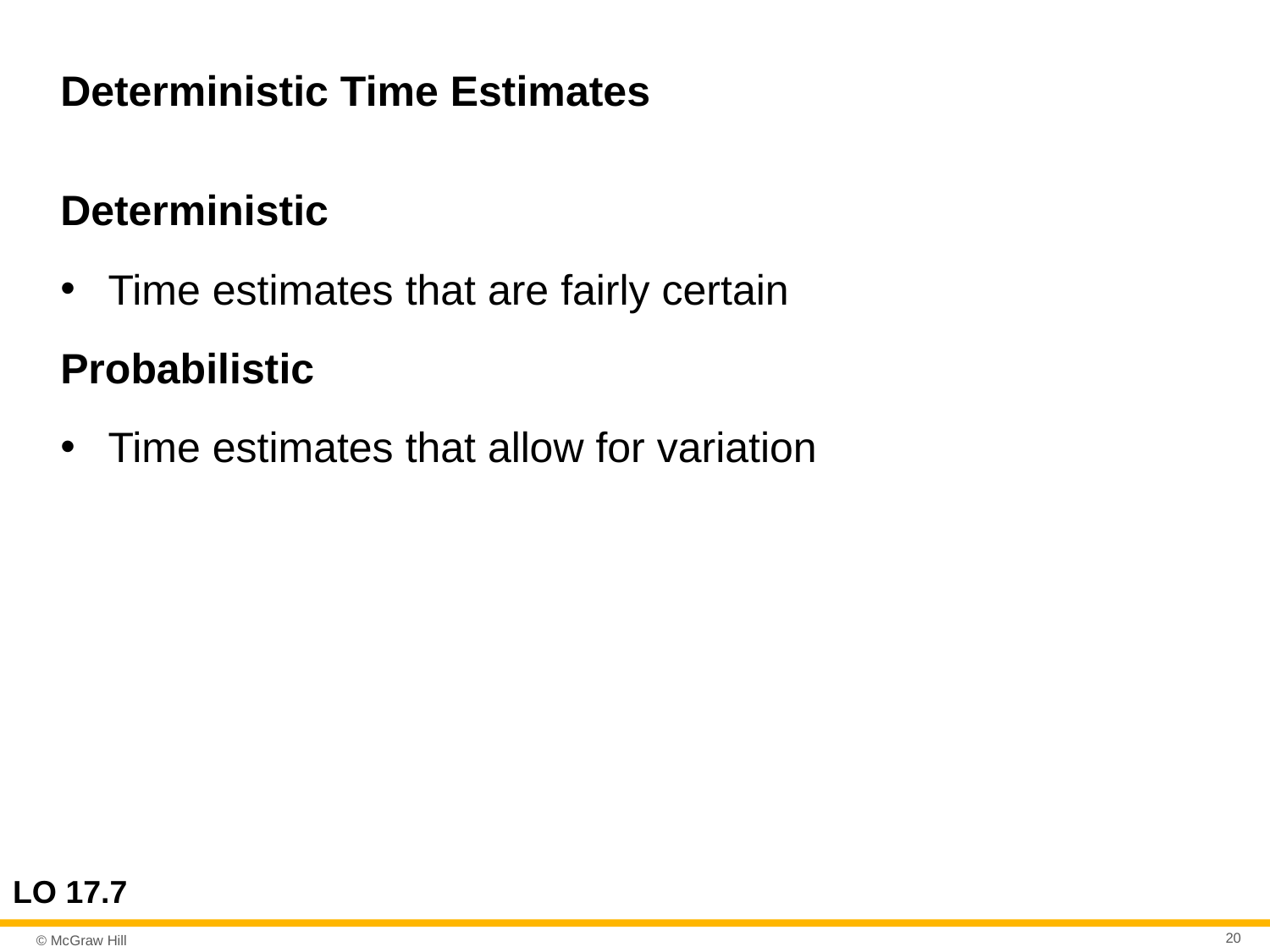

# Deterministic Time Estimates
Deterministic
Time estimates that are fairly certain
Probabilistic
Time estimates that allow for variation
LO 17.7